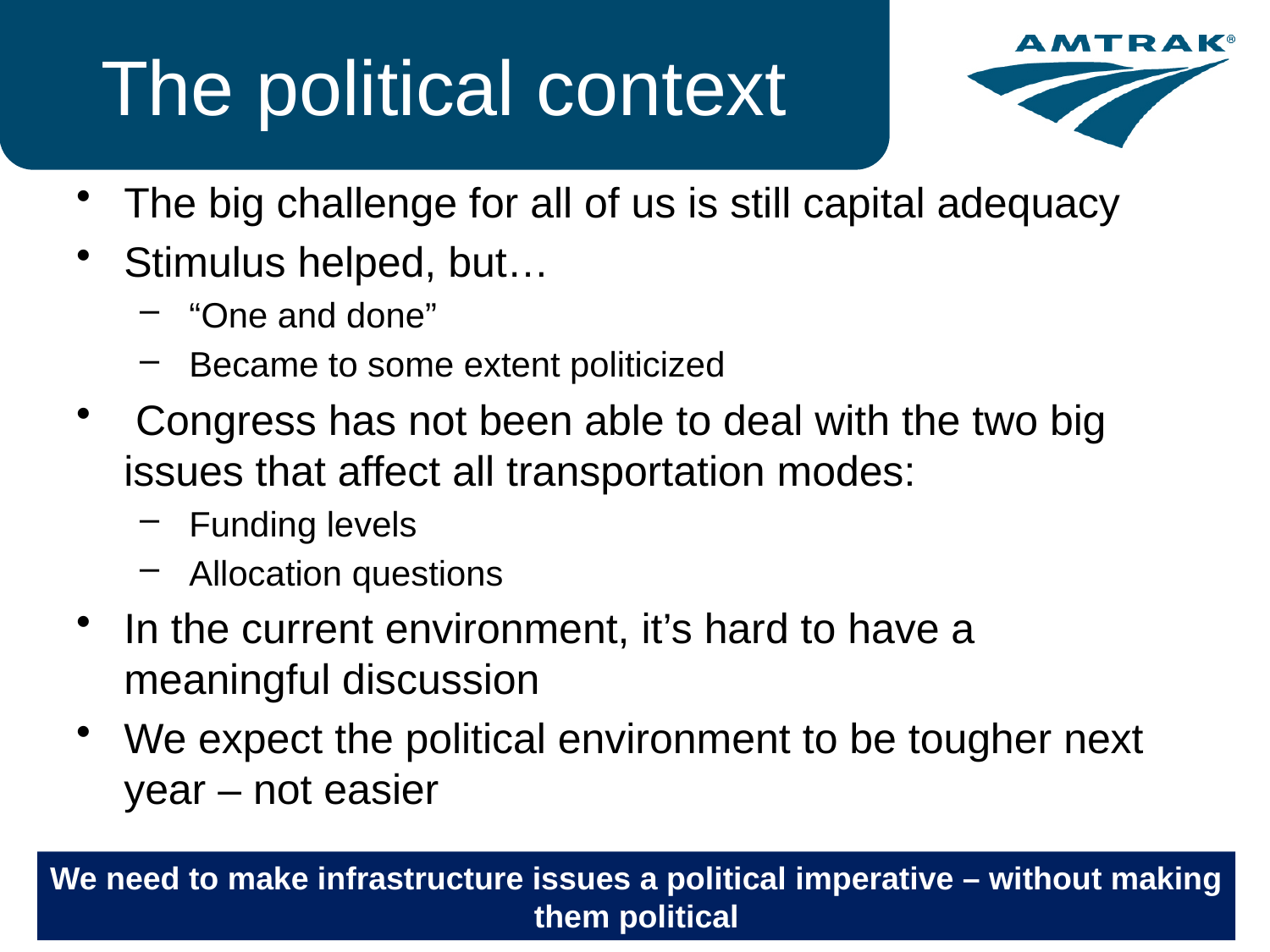

# The political context
The big challenge for all of us is still capital adequacy
Stimulus helped, but…
 “One and done”
 Became to some extent politicized
 Congress has not been able to deal with the two big issues that affect all transportation modes:
 Funding levels
 Allocation questions
In the current environment, it’s hard to have a meaningful discussion
We expect the political environment to be tougher next year – not easier

We need to make infrastructure issues a political imperative – without making
them political